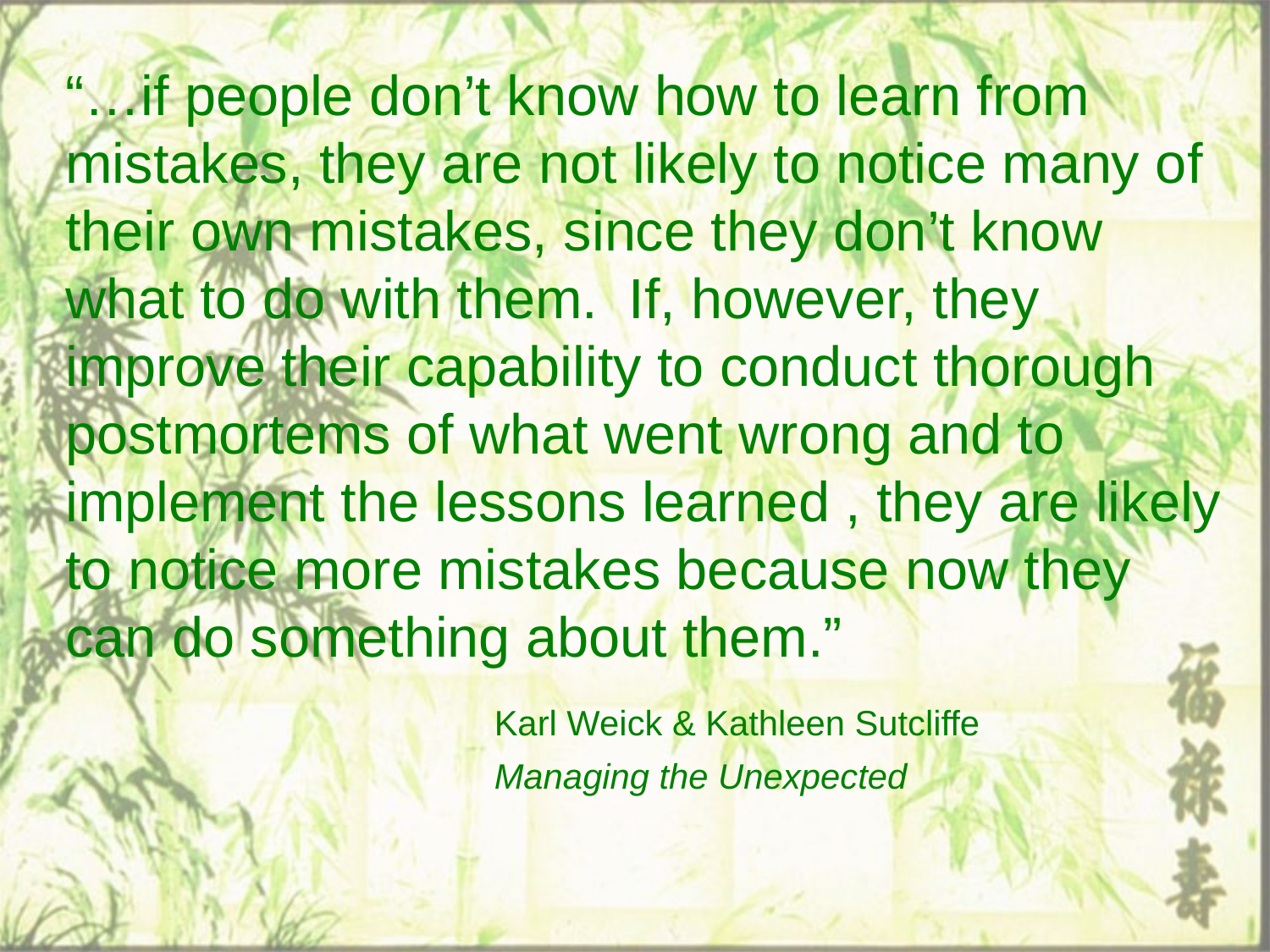

“…if people don’t know how to learn from mistakes, they are not likely to notice many of their own mistakes, since they don’t know what to do with them.  If, however, they improve their capability to conduct thorough postmortems of what went wrong and to implement the lessons learned , they are likely to notice more mistakes because now they can do something about them.”
				Karl Weick & Kathleen Sutcliffe
				Managing the Unexpected